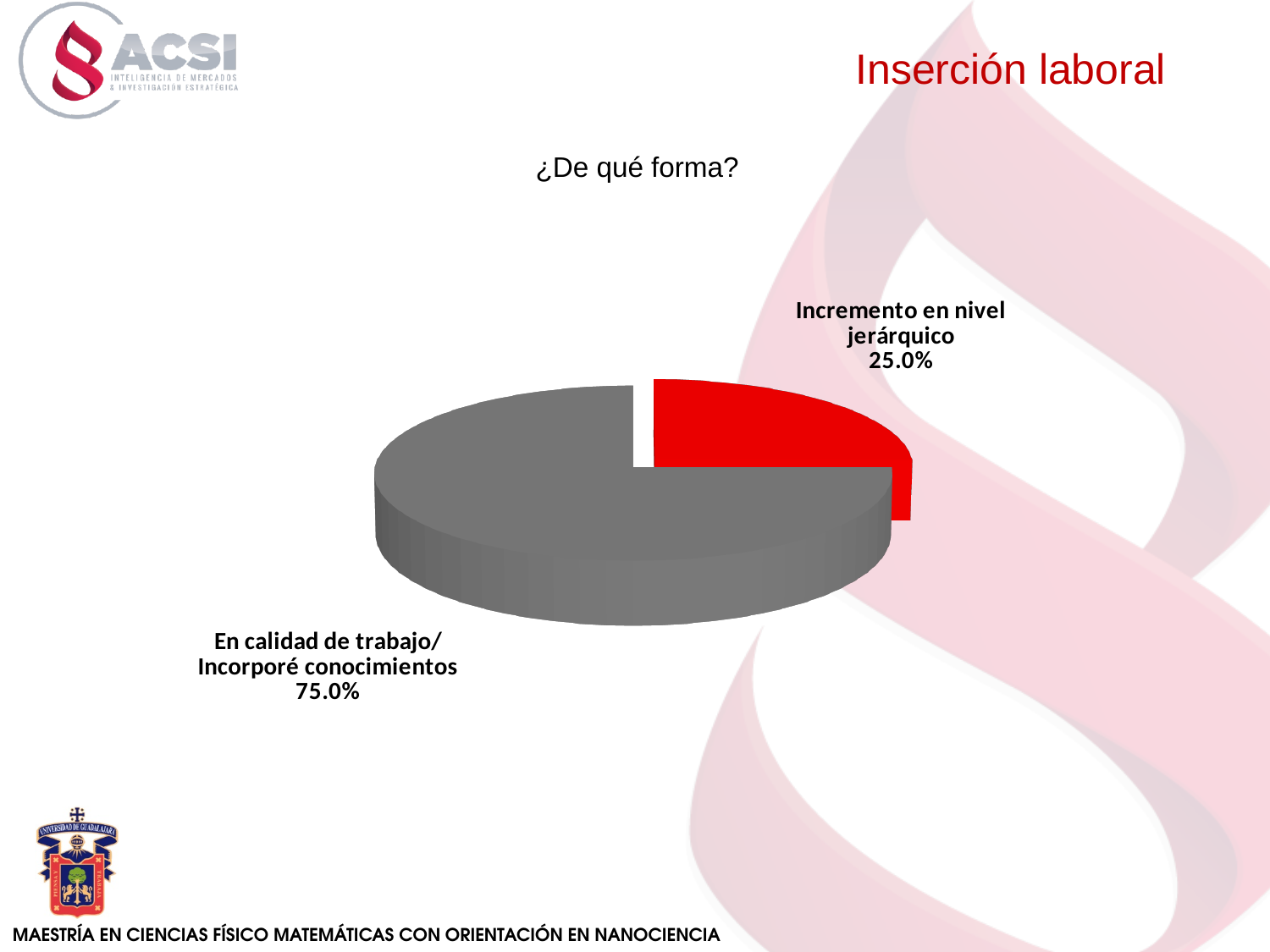

Inserción laboral
¿De qué forma?

[unsupported chart]